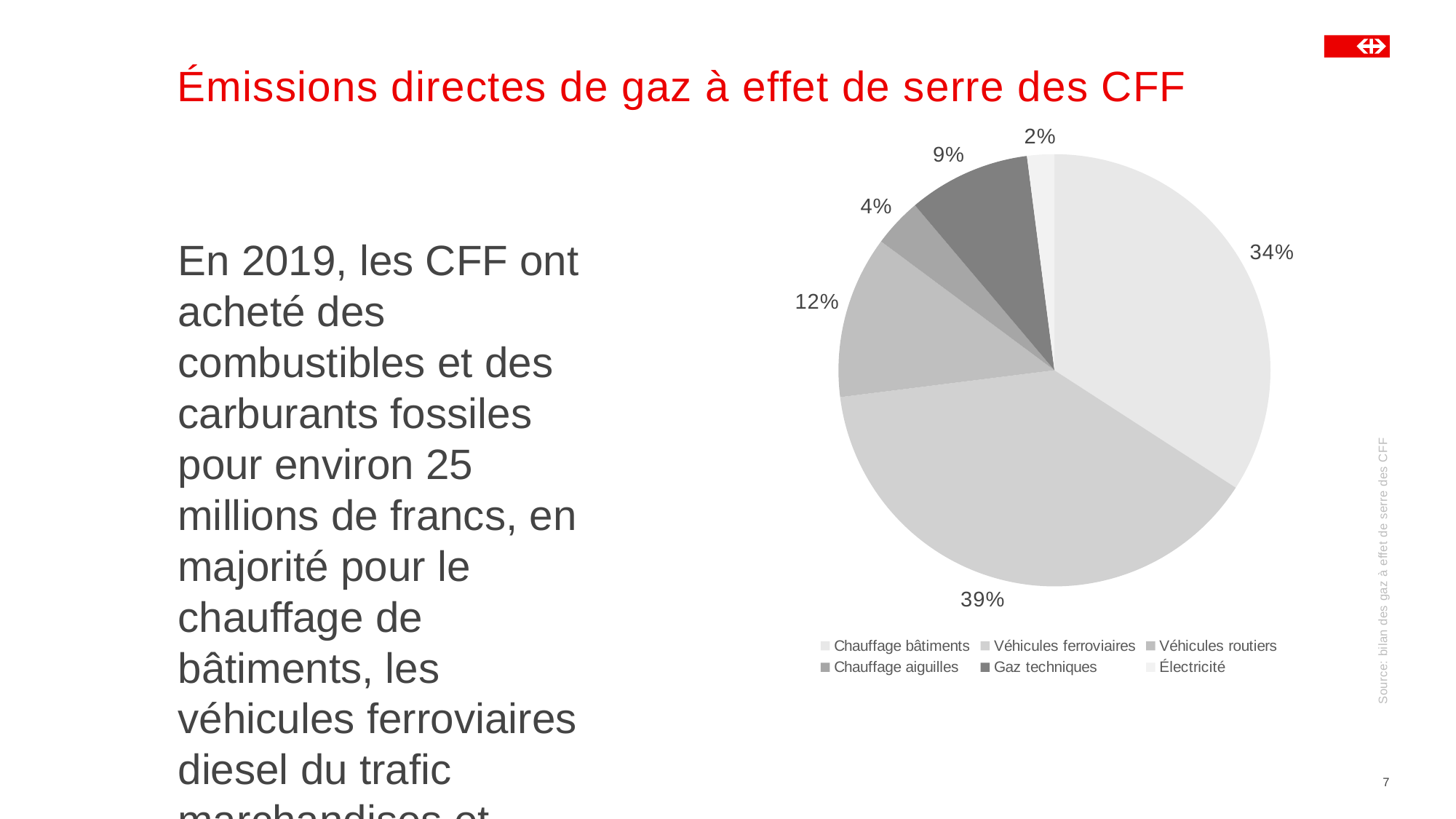

# Émissions directes de gaz à effet de serre des CFF

### Chart

| Category | Kategorie 1 | Kategorie 2 |
|---|---|---|
| Chauffage bâtiments | 28139.0 | 28139.0 |
| Véhicules ferroviaires | 32029.0 | 32029.0 |
| Véhicules routiers | 10017.0 | 10017.0 |
| Chauffage aiguilles | 3011.0 | 3011.0 |
| Gaz techniques | 7532.0 | 7532.0 |
| Électricité | 1680.0 | 1680.0 |
En 2019, les CFF ont acheté des combustibles et des carburants fossiles pour environ 25 millions de francs, en majorité pour le chauffage de bâtiments, les véhicules ferroviaires diesel du trafic marchandises et l’infrastructure.

Au total, il en a résulté en 2019 des émissions directes de gaz à effet de serre (scopes 1 et 2) d’environ 90 000 t d’équivalents CO2.
Source: bilan des gaz à effet de serre des CFF
7